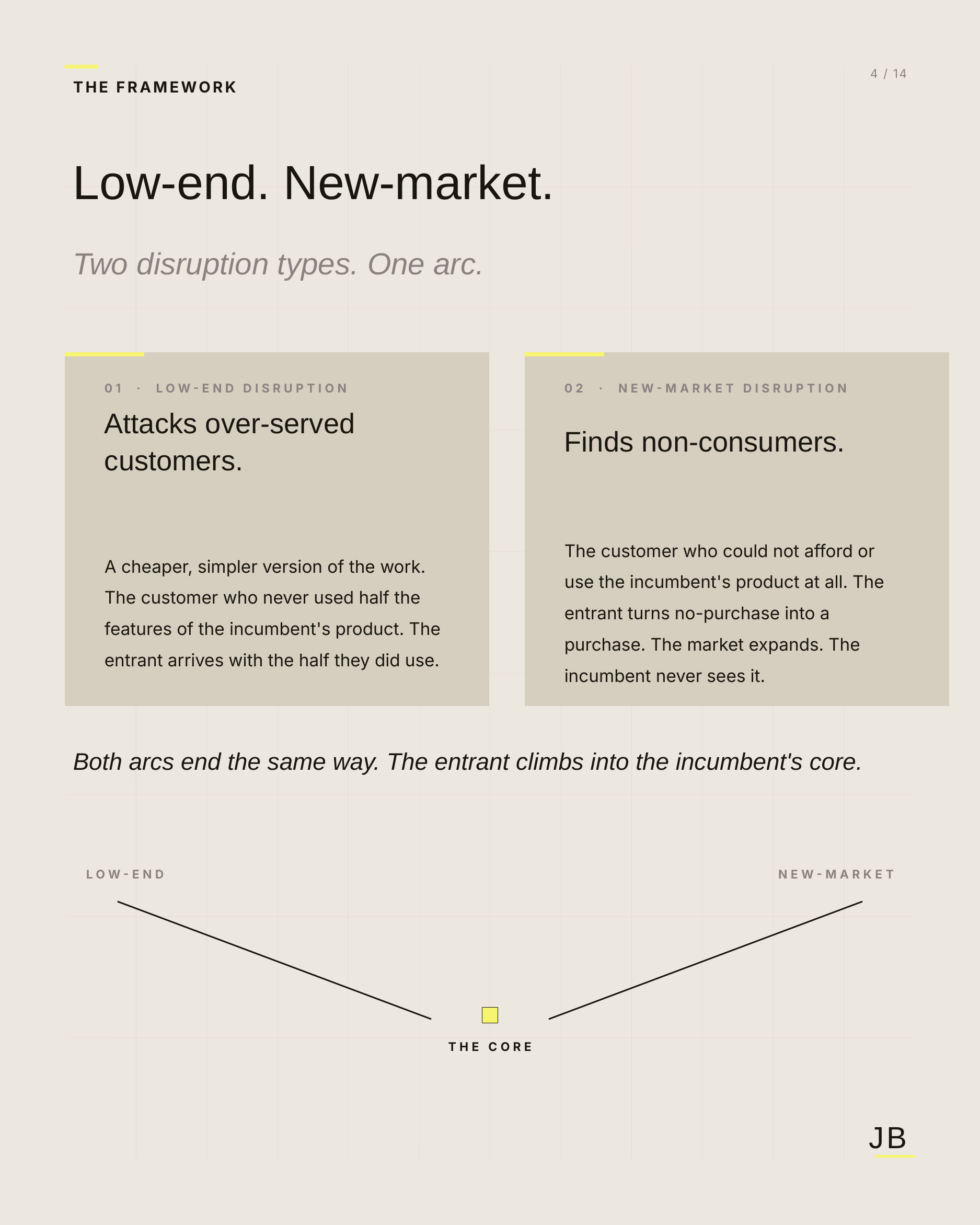

4 / 14

THE FRAMEWORK
Low-end. New-market.

Two disruption types. One arc.

01  ·  LOW-END DISRUPTION
02  ·  NEW-MARKET DISRUPTION
Attacks over-served customers.
Finds non-consumers.

A cheaper, simpler version of the work. The customer who never used half the features of the incumbent's product. The entrant arrives with the half they did use.
The customer who could not afford or use the incumbent's product at all. The entrant turns no-purchase into a purchase. The market expands. The incumbent never sees it.

Both arcs end the same way. The entrant climbs into the incumbent's core.

LOW-END
NEW-MARKET

THE CORE

JB